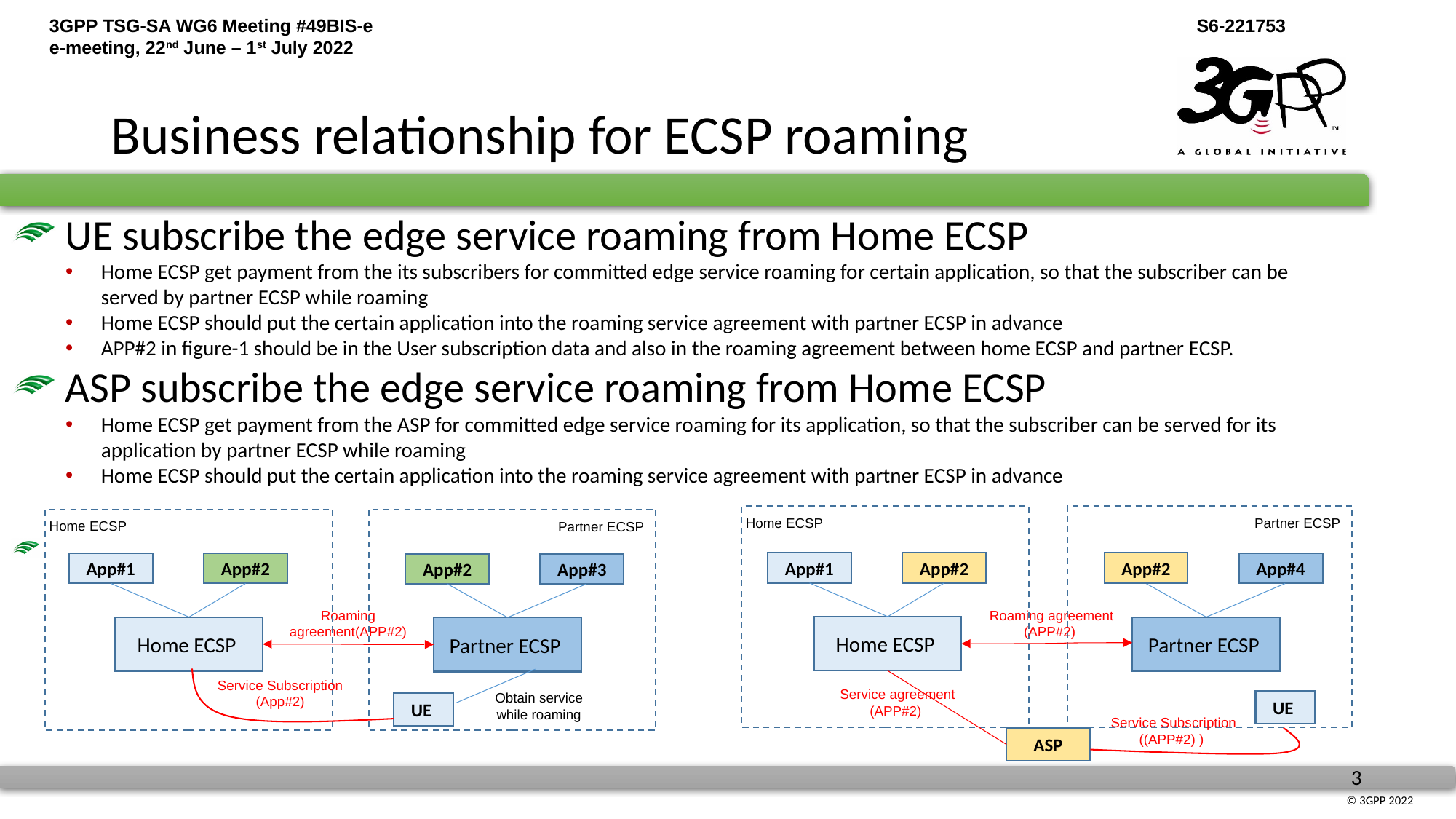

# Business relationship for ECSP roaming
 UE subscribe the edge service roaming from Home ECSP
Home ECSP get payment from the its subscribers for committed edge service roaming for certain application, so that the subscriber can be served by partner ECSP while roaming
Home ECSP should put the certain application into the roaming service agreement with partner ECSP in advance
APP#2 in figure-1 should be in the User subscription data and also in the roaming agreement between home ECSP and partner ECSP.
 ASP subscribe the edge service roaming from Home ECSP
Home ECSP get payment from the ASP for committed edge service roaming for its application, so that the subscriber can be served for its application by partner ECSP while roaming
Home ECSP should put the certain application into the roaming service agreement with partner ECSP in advance

Home ECSP

Partner ECSP
Home ECSP
Partner ECSP
App#1
App#2
App#2
App#1
App#2
App#4
App#2
App#3
Roaming agreement(APP#2)
Roaming agreement (APP#2)
Home ECSP
Partner ECSP
Home ECSP
Partner ECSP

Service Subscription (App#2)
Service agreement (APP#2)
Obtain service while roaming
UE
UE
Service Subscription ((APP#2) )

ASP